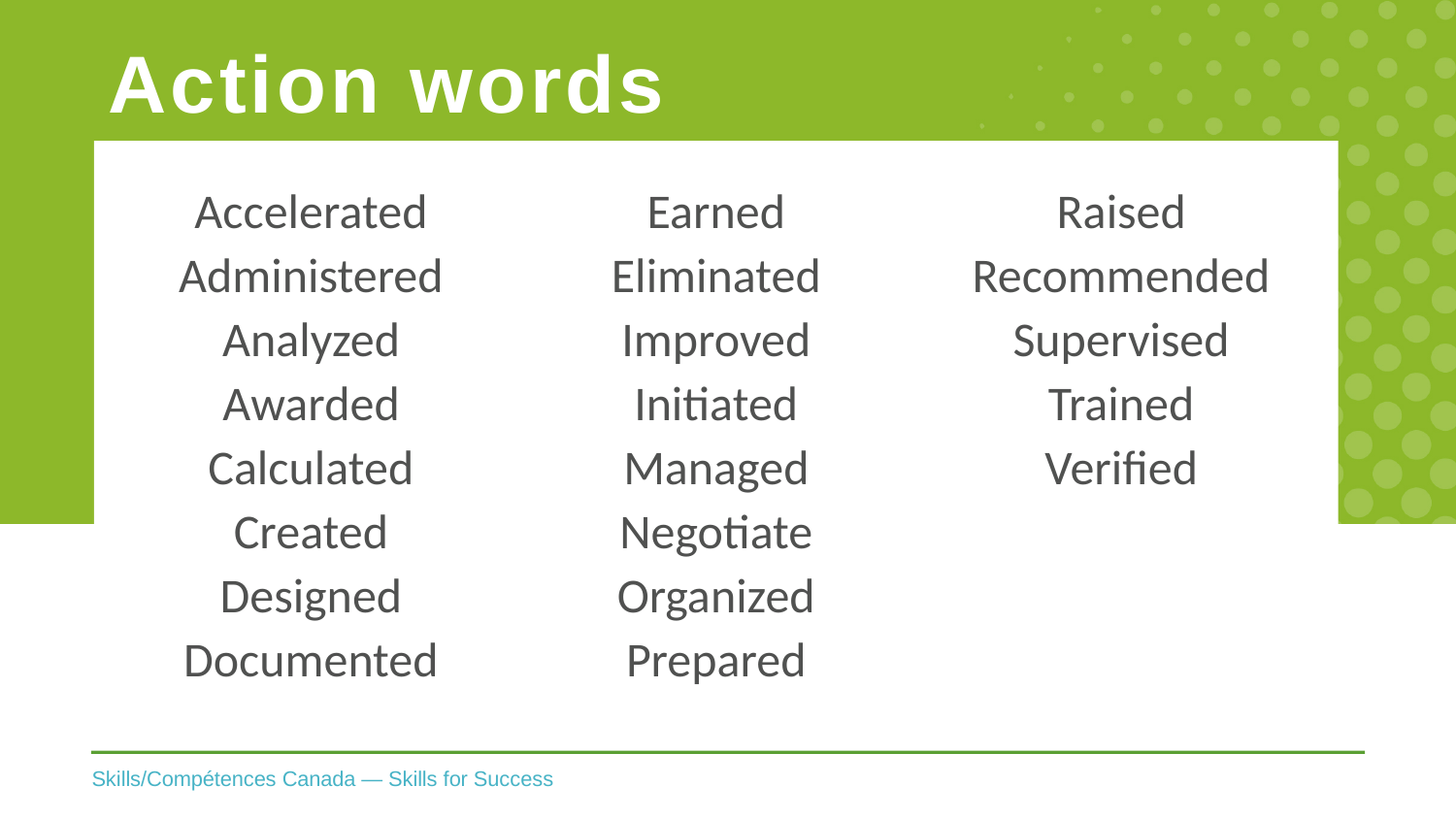

# Action words
Accelerated
Administered
Analyzed
Awarded
Calculated
Created
Designed
Documented
Earned
Eliminated
Improved
Initiated
Managed
Negotiate
Organized
Prepared
Raised
Recommended
Supervised
Trained
Verified